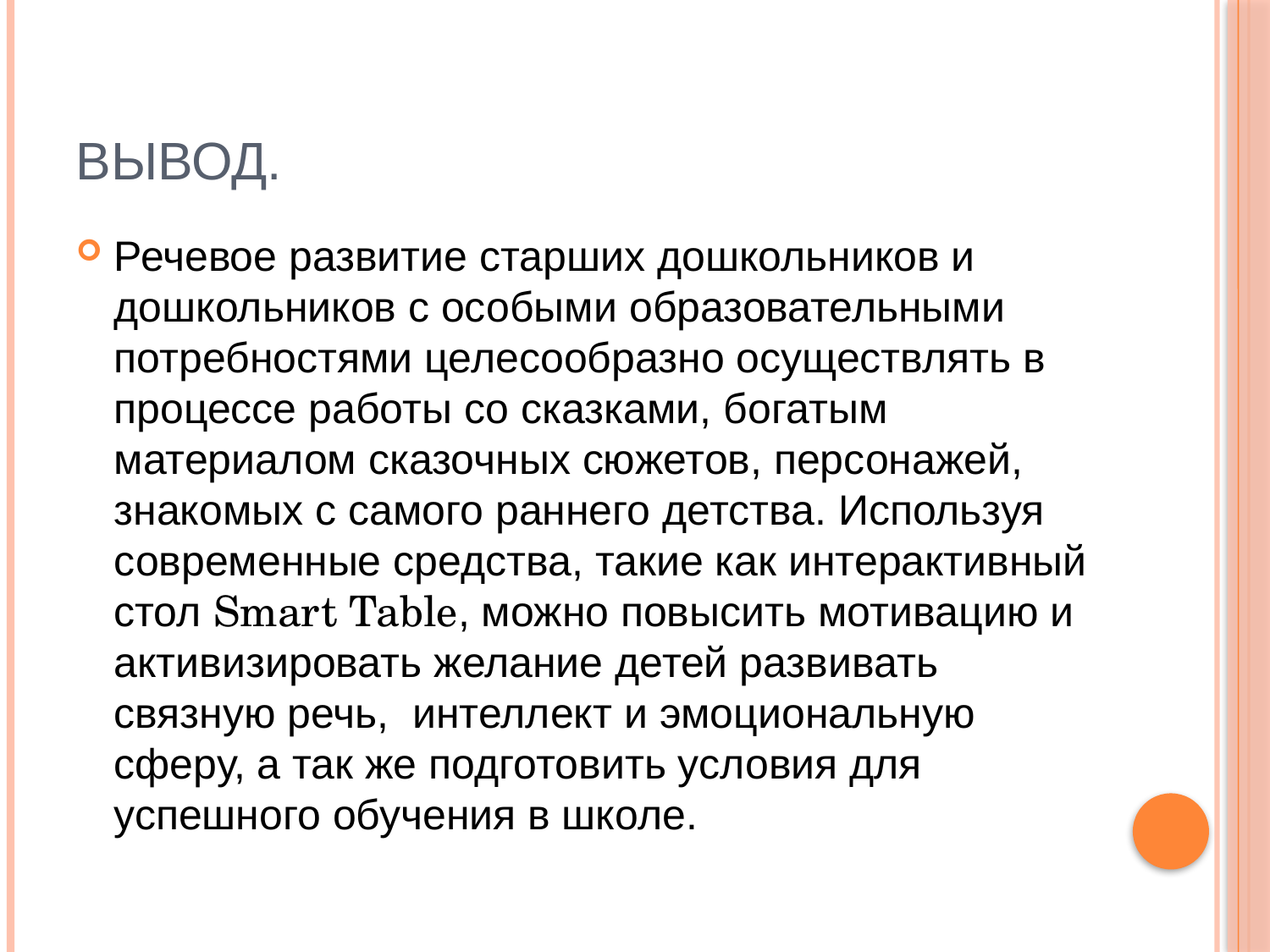

# Вывод.
Речевое развитие старших дошкольников и дошкольников с особыми образовательными потребностями целесообразно осуществлять в процессе работы со сказками, богатым материалом сказочных сюжетов, персонажей, знакомых с самого раннего детства. Используя современные средства, такие как интерактивный стол Smart Table, можно повысить мотивацию и активизировать желание детей развивать связную речь,  интеллект и эмоциональную сферу, а так же подготовить условия для успешного обучения в школе.